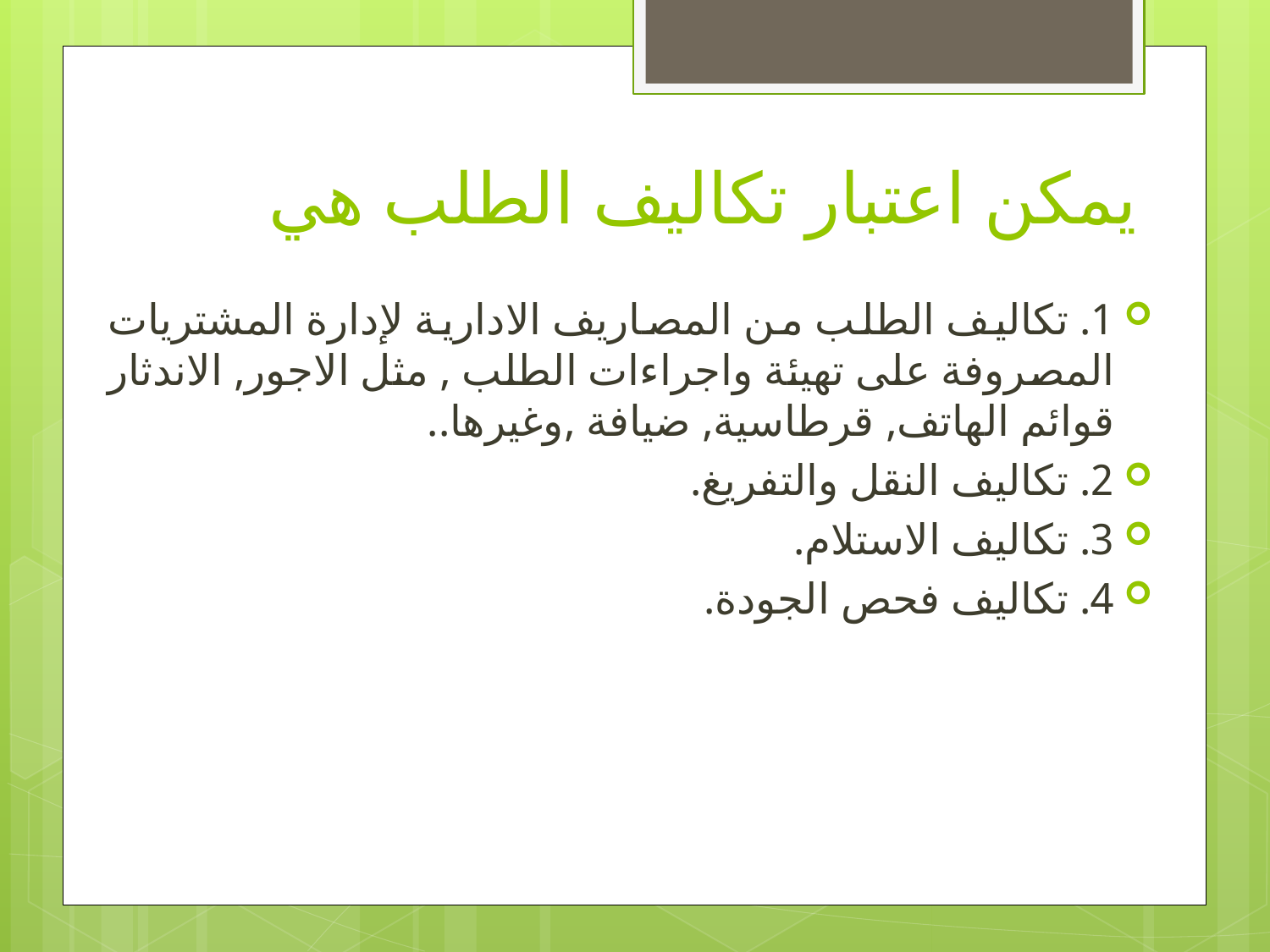

# يمكن اعتبار تكاليف الطلب هي
1. تكاليف الطلب من المصاريف الادارية لإدارة المشتريات المصروفة على تهيئة واجراءات الطلب , مثل الاجور, الاندثار قوائم الهاتف, قرطاسية, ضيافة ,وغيرها..
2. تكاليف النقل والتفريغ.
3. تكاليف الاستلام.
4. تكاليف فحص الجودة.